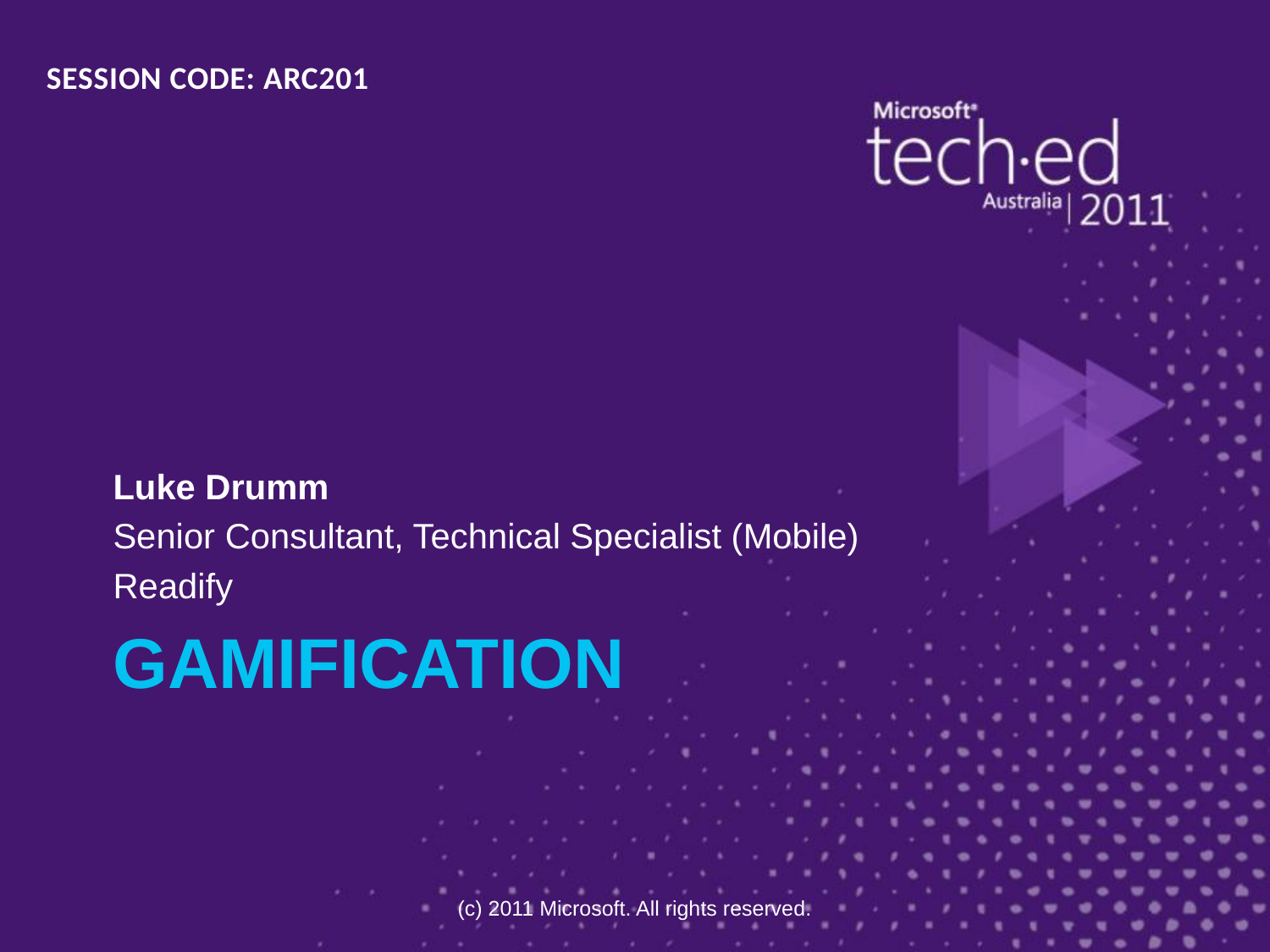

SESSION CODE: ARC201
Luke Drumm
Senior Consultant, Technical Specialist (Mobile)
Readify
# Gamification
(c) 2011 Microsoft. All rights reserved.